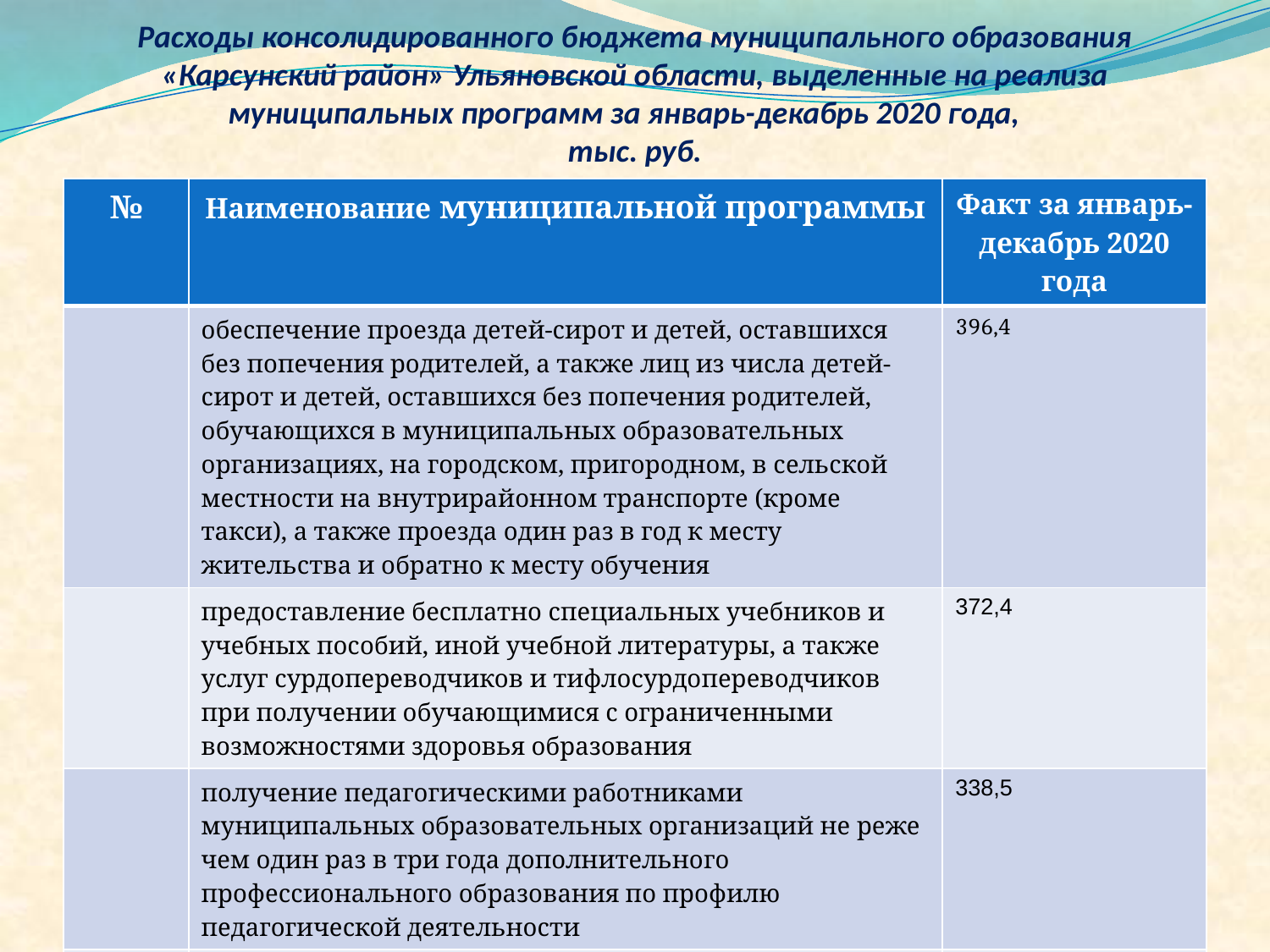

# Расходы консолидированного бюджета муниципального образования «Карсунский район» Ульяновской области, выделенные на реализа муниципальных программ за январь-декабрь 2020 года, тыс. руб.
| № | Наименование муниципальной программы | Факт за январь-декабрь 2020 года |
| --- | --- | --- |
|  | обеспечение проезда детей-сирот и детей, оставшихся без попечения родителей, а также лиц из числа детей-сирот и детей, оставшихся без попечения родителей, обучающихся в муниципальных образовательных организациях, на городском, пригородном, в сельской местности на внутрирайонном транспорте (кроме такси), а также проезда один раз в год к месту жительства и обратно к месту обучения | 396,4 |
|  | предоставление бесплатно специальных учебников и учебных пособий, иной учебной литературы, а также услуг сурдопереводчиков и тифлосурдопереводчиков при получении обучающимися с ограниченными возможностями здоровья образования | 372,4 |
|  | получение педагогическими работниками муниципальных образовательных организаций не реже чем один раз в три года дополнительного профессионального образования по профилю педагогической деятельности | 338,5 |
|  | на реализацию Закона Ульяновской области от 2 мая 2012 года № 49-ЗО «О мерах социальной поддержки отдельных категорий молодых специалистов на территории Ульяновской области» | 315,0 |